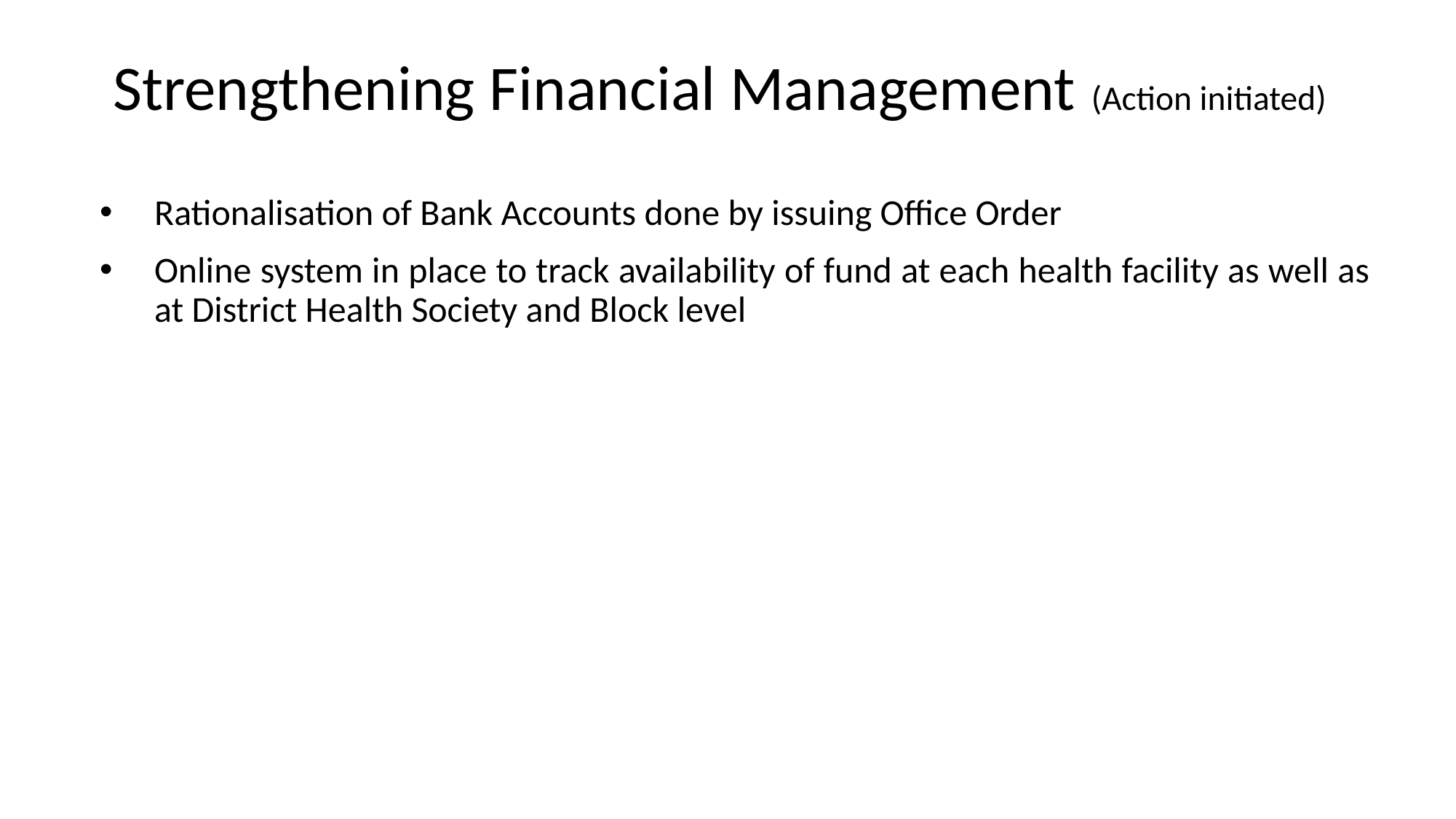

# Strengthening Financial Management (Action initiated)
Rationalisation of Bank Accounts done by issuing Office Order
Online system in place to track availability of fund at each health facility as well as at District Health Society and Block level